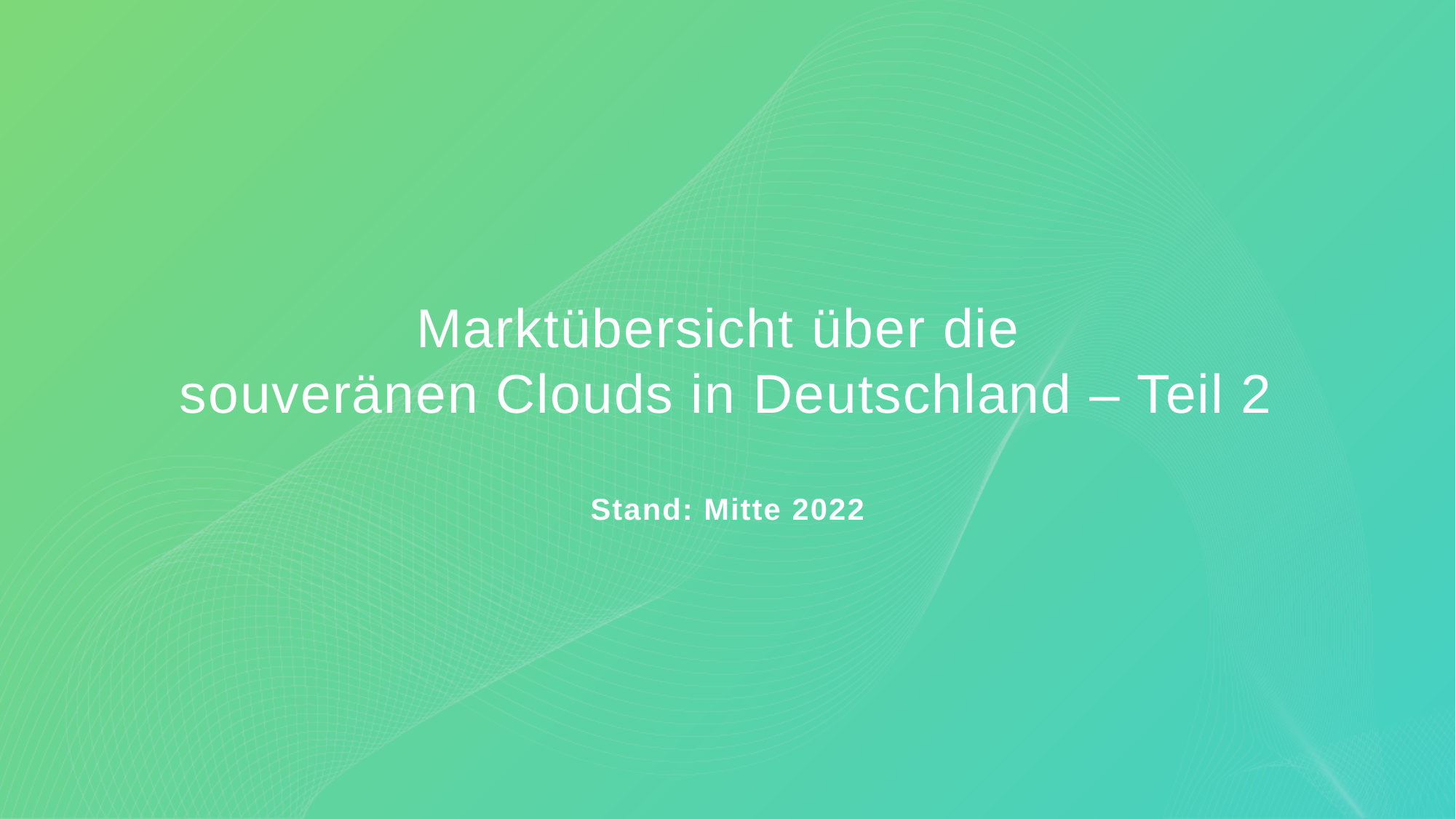

# Marktübersicht über die souveränen Clouds in Deutschland – Teil 2 Stand: Mitte 2022